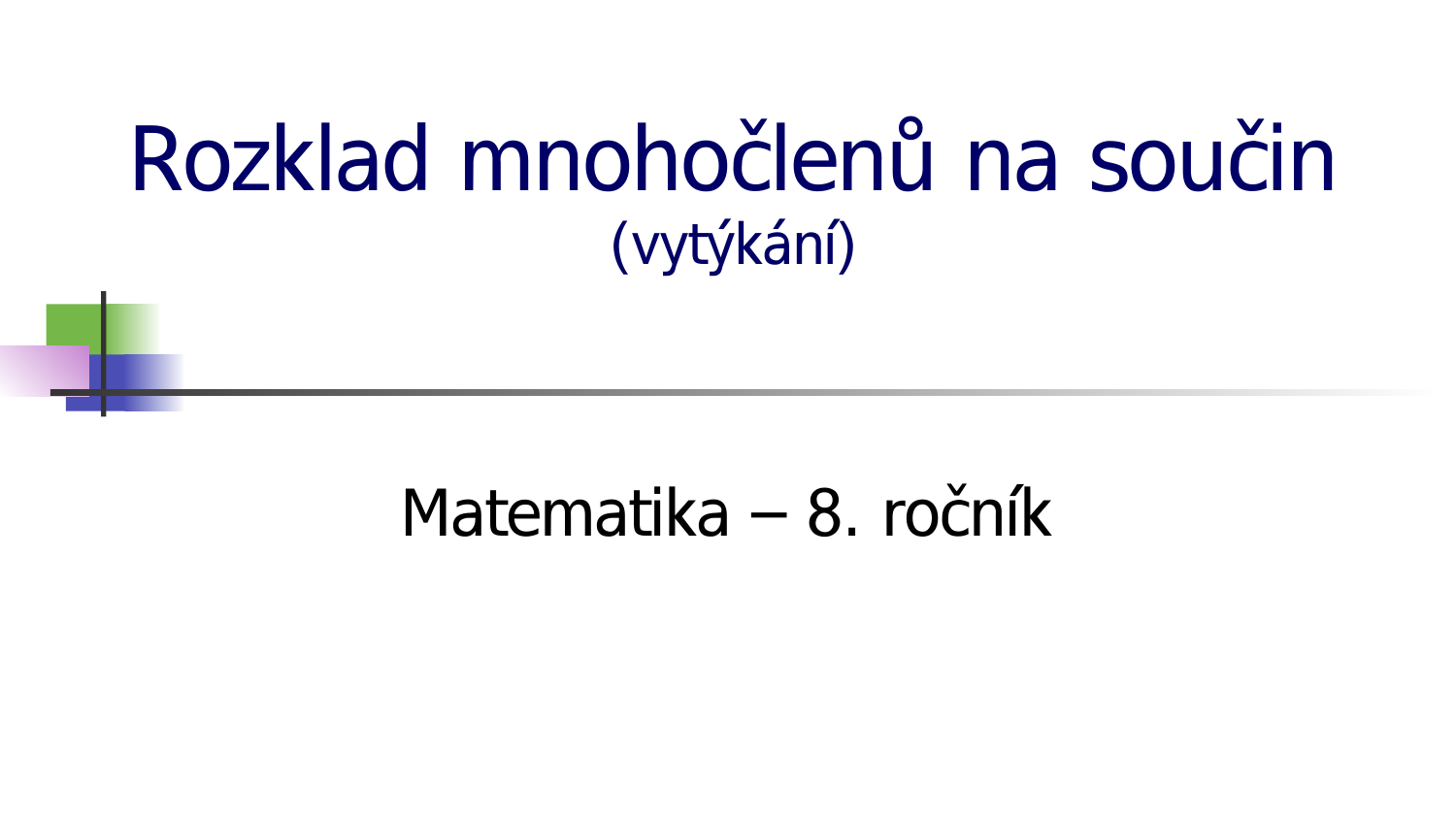

# Rozklad mnohočlenů na součin (vytýkání)
Matematika – 8. ročník